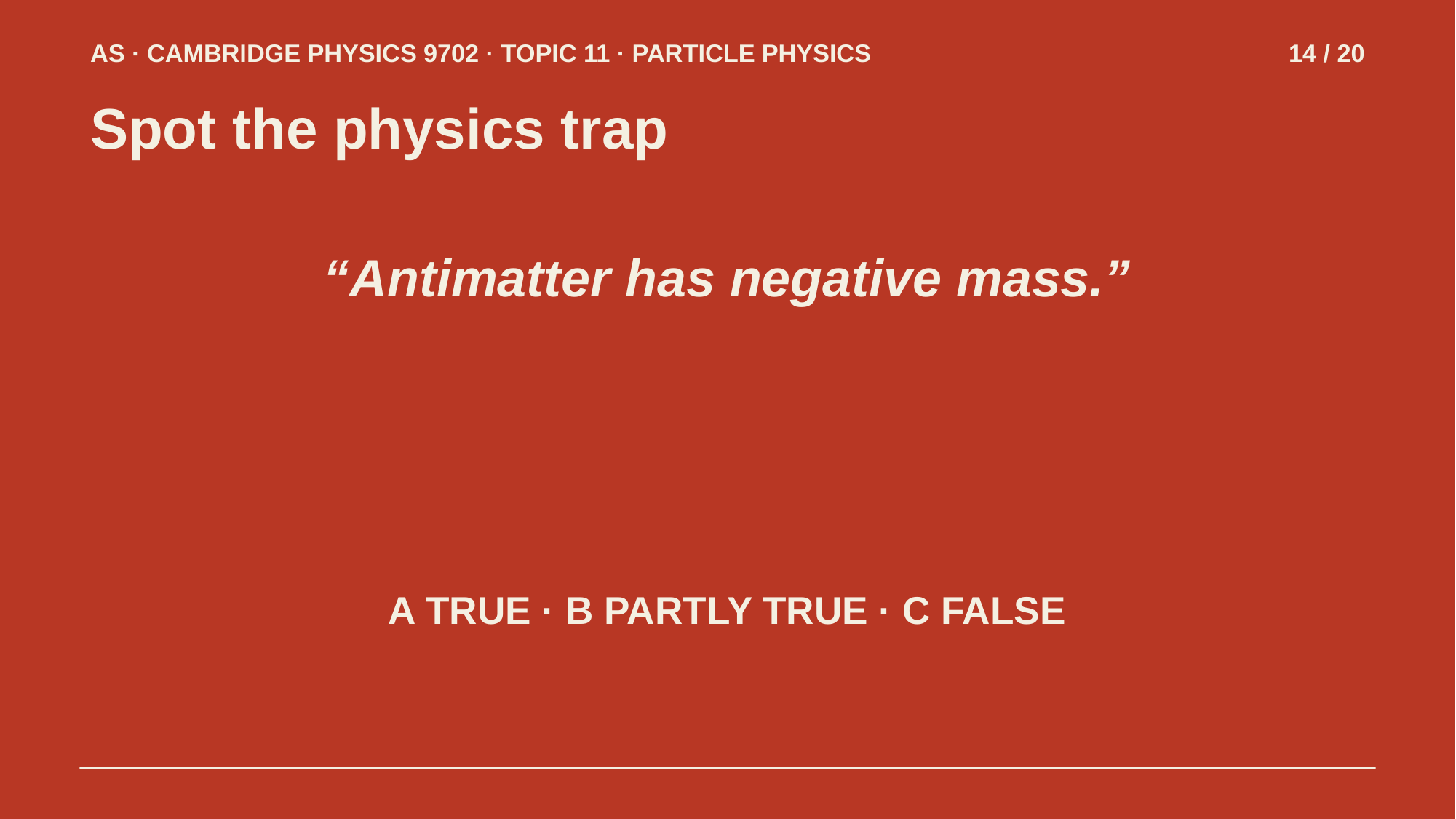

AS · CAMBRIDGE PHYSICS 9702 · TOPIC 11 · PARTICLE PHYSICS
14 / 20
Spot the physics trap
“Antimatter has negative mass.”
A TRUE · B PARTLY TRUE · C FALSE